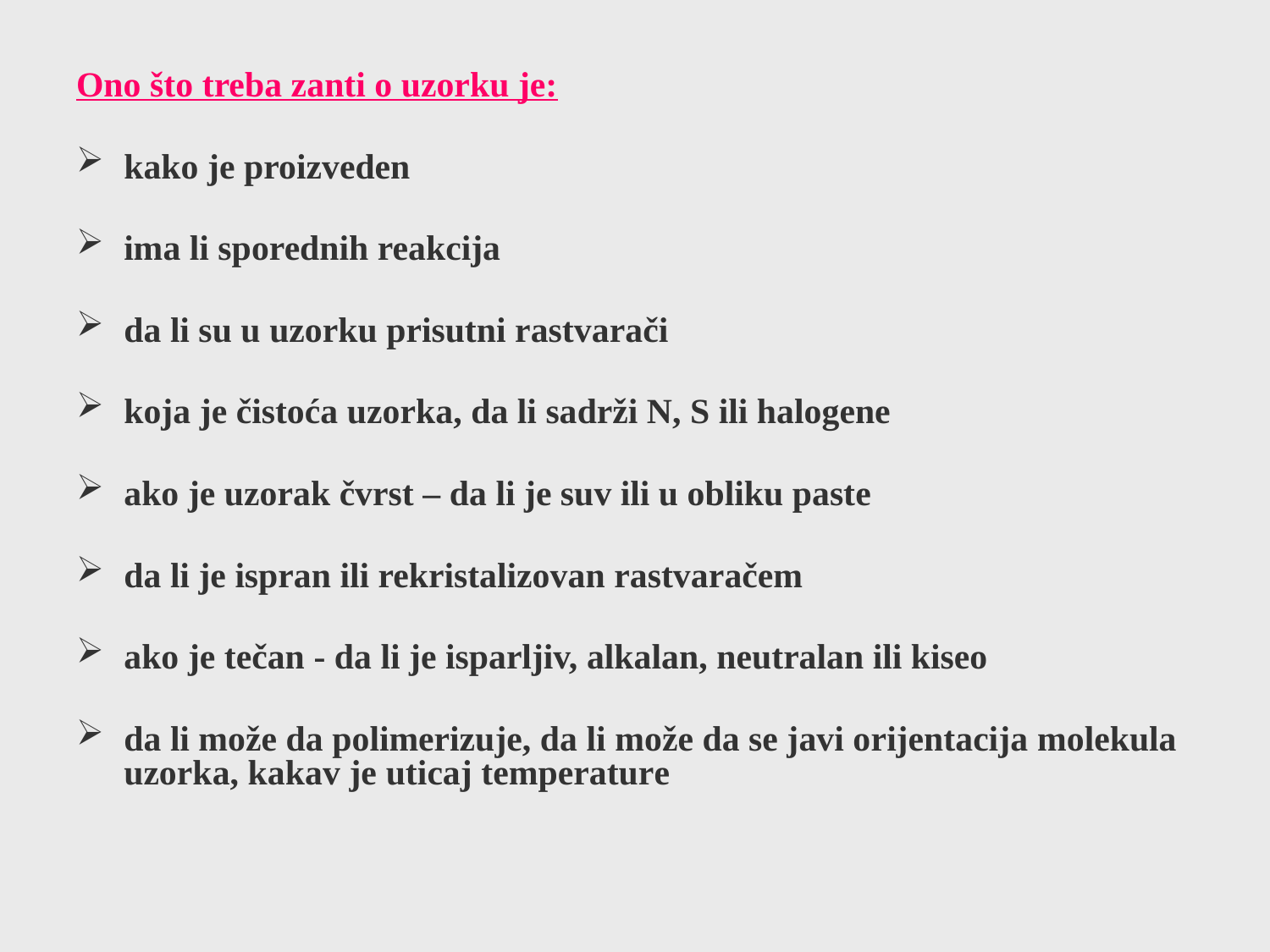

Ono što treba zanti o uzorku je:

kako je proizveden

ima li sporednih reakcija

da li su u uzorku prisutni rastvarači

koja je čistoća uzorka, da li sadrži N, S ili halogene

ako je uzorak čvrst – da li je suv ili u obliku paste

da li je ispran ili rekristalizovan rastvaračem

ako je tečan - da li je isparljiv, alkalan, neutralan ili kiseo

da li može da polimerizuje, da li može da se javi orijentacija molekula  uzorka, kakav je uticaj temperature